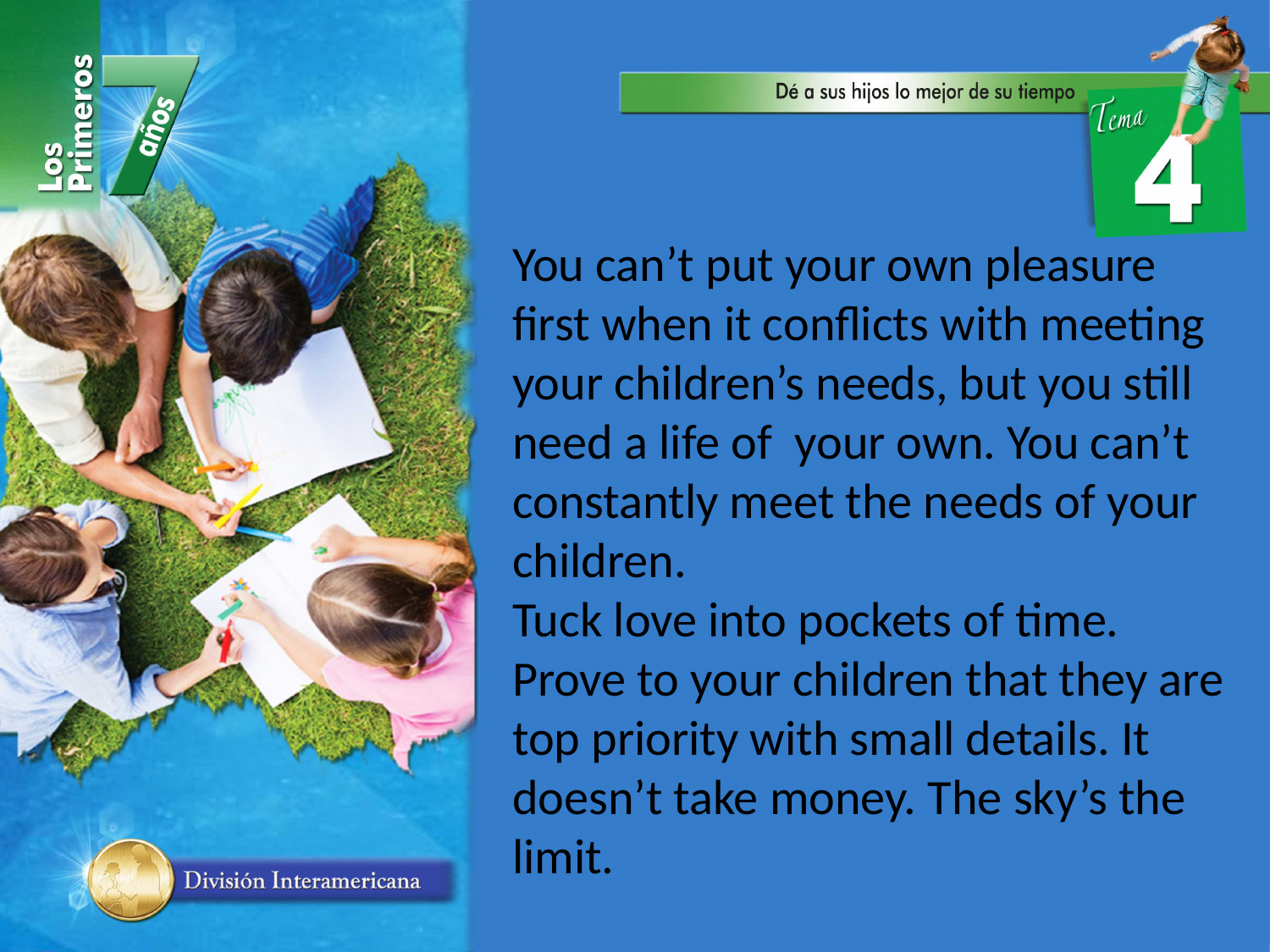

You can’t put your own pleasure first when it conflicts with meeting your children’s needs, but you still need a life of  your own. You can’t constantly meet the needs of your children.
Tuck love into pockets of time. Prove to your children that they are top priority with small details. It doesn’t take money. The sky’s the limit.